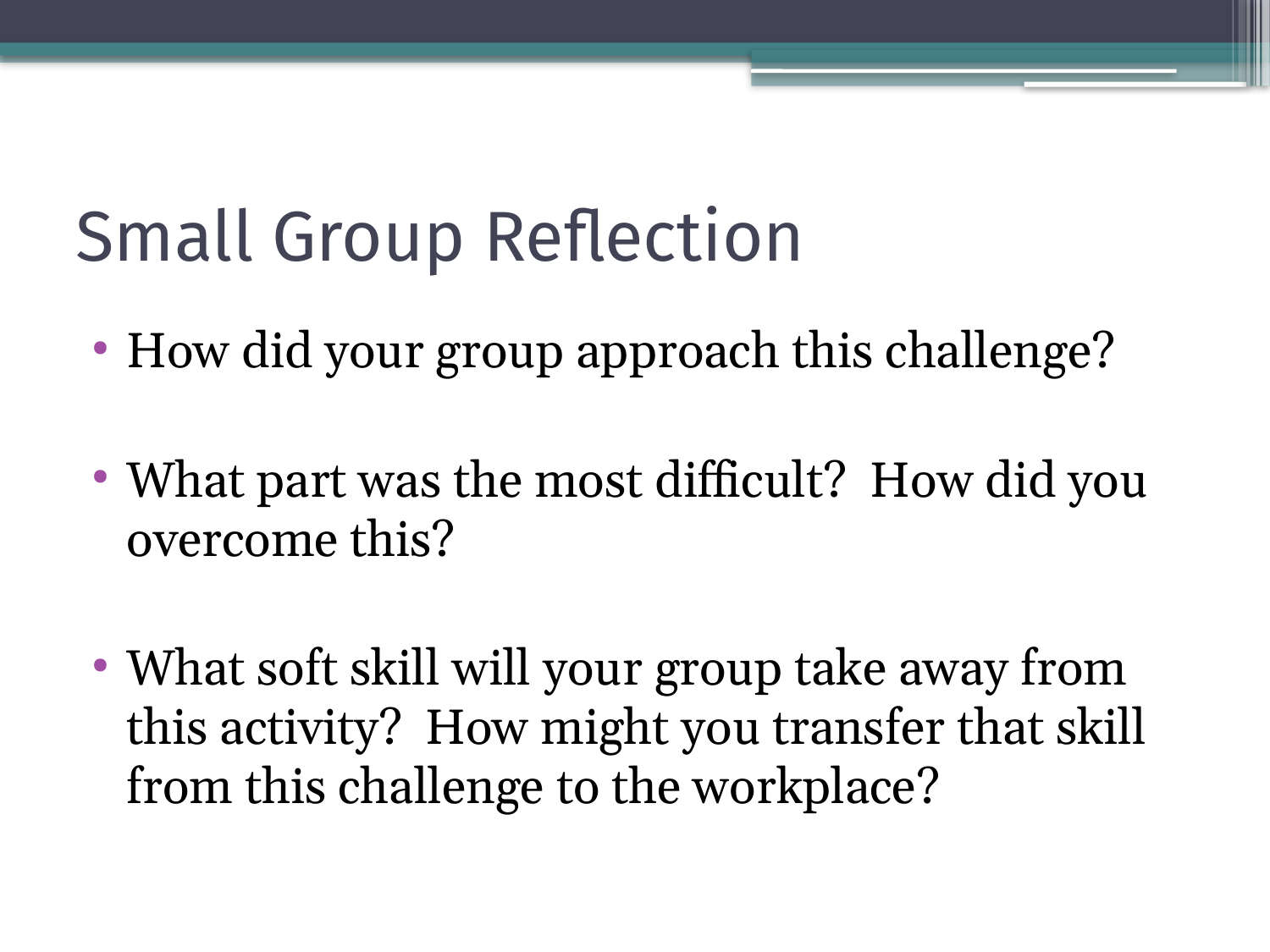

# Small Group Reflection
How did your group approach this challenge?

What part was the most difficult?  How did you overcome this?

What soft skill will your group take away from this activity?  How might you transfer that skill from this challenge to the workplace?